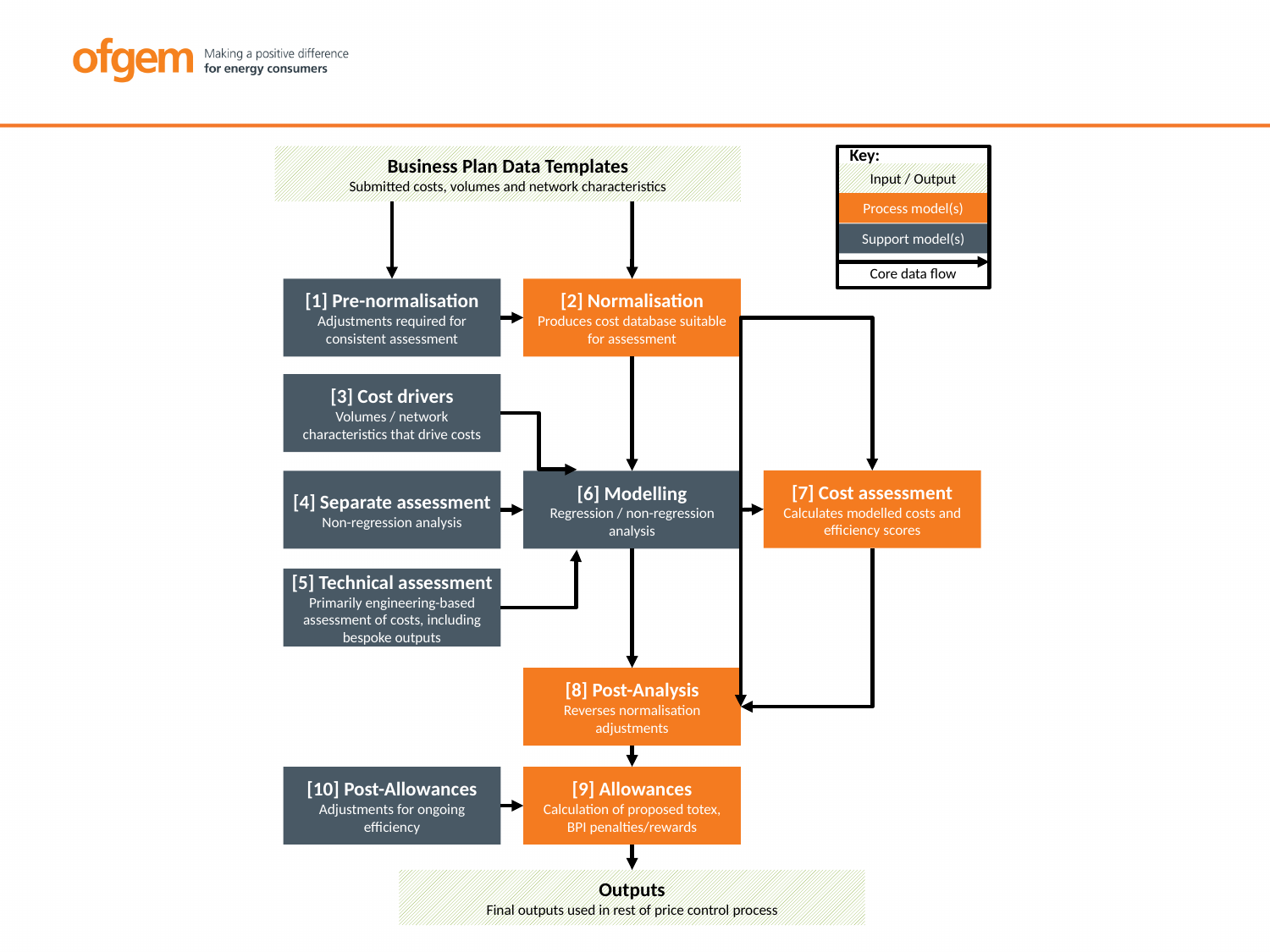

Business Plan Data Templates
Submitted costs, volumes and network characteristics
Key:

Input / Output
Process model(s)
Support model(s)
Core data flow
[1] Pre-normalisation
Adjustments required for consistent assessment
[2] Normalisation
Produces cost database suitable for assessment
[3] Cost drivers
Volumes / network characteristics that drive costs
[7] Cost assessment
Calculates modelled costs and efficiency scores
[4] Separate assessment
Non-regression analysis
[6] Modelling
Regression / non-regression analysis
[5] Technical assessment
Primarily engineering-based assessment of costs, including bespoke outputs
[8] Post-Analysis
Reverses normalisation adjustments
[10] Post-Allowances
Adjustments for ongoing efficiency
[9] Allowances
Calculation of proposed totex, BPI penalties/rewards
Outputs
Final outputs used in rest of price control process